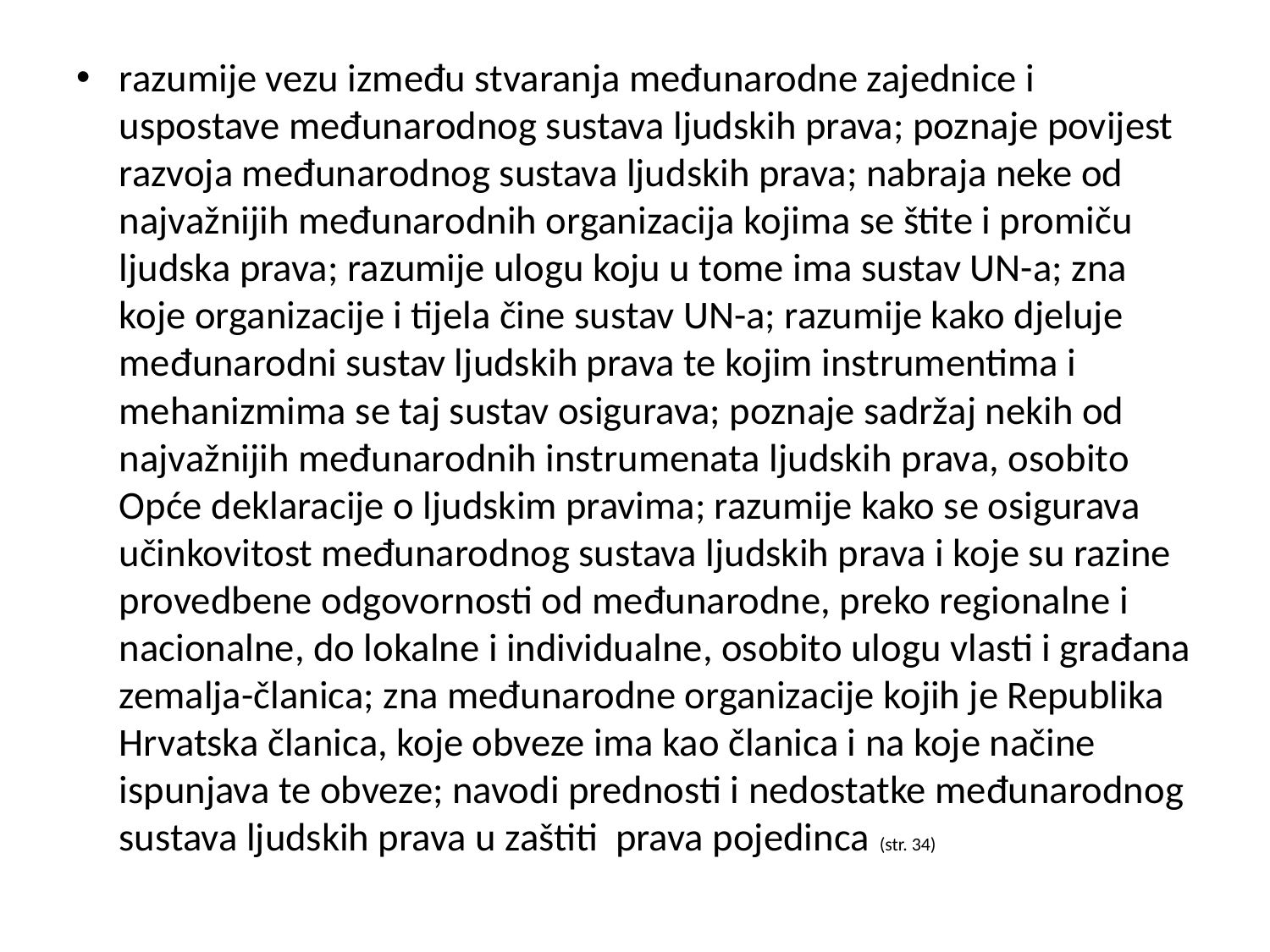

razumije vezu između stvaranja međunarodne zajednice i uspostave međunarodnog sustava ljudskih prava; poznaje povijest razvoja međunarodnog sustava ljudskih prava; nabraja neke od najvažnijih međunarodnih organizacija kojima se štite i promiču ljudska prava; razumije ulogu koju u tome ima sustav UN-a; zna koje organizacije i tijela čine sustav UN-a; razumije kako djeluje međunarodni sustav ljudskih prava te kojim instrumentima i mehanizmima se taj sustav osigurava; poznaje sadržaj nekih od najvažnijih međunarodnih instrumenata ljudskih prava, osobito Opće deklaracije o ljudskim pravima; razumije kako se osigurava učinkovitost međunarodnog sustava ljudskih prava i koje su razine provedbene odgovornosti od međunarodne, preko regionalne i nacionalne, do lokalne i individualne, osobito ulogu vlasti i građana zemalja-članica; zna međunarodne organizacije kojih je Republika Hrvatska članica, koje obveze ima kao članica i na koje načine ispunjava te obveze; navodi prednosti i nedostatke međunarodnog sustava ljudskih prava u zaštiti  prava pojedinca (str. 34)